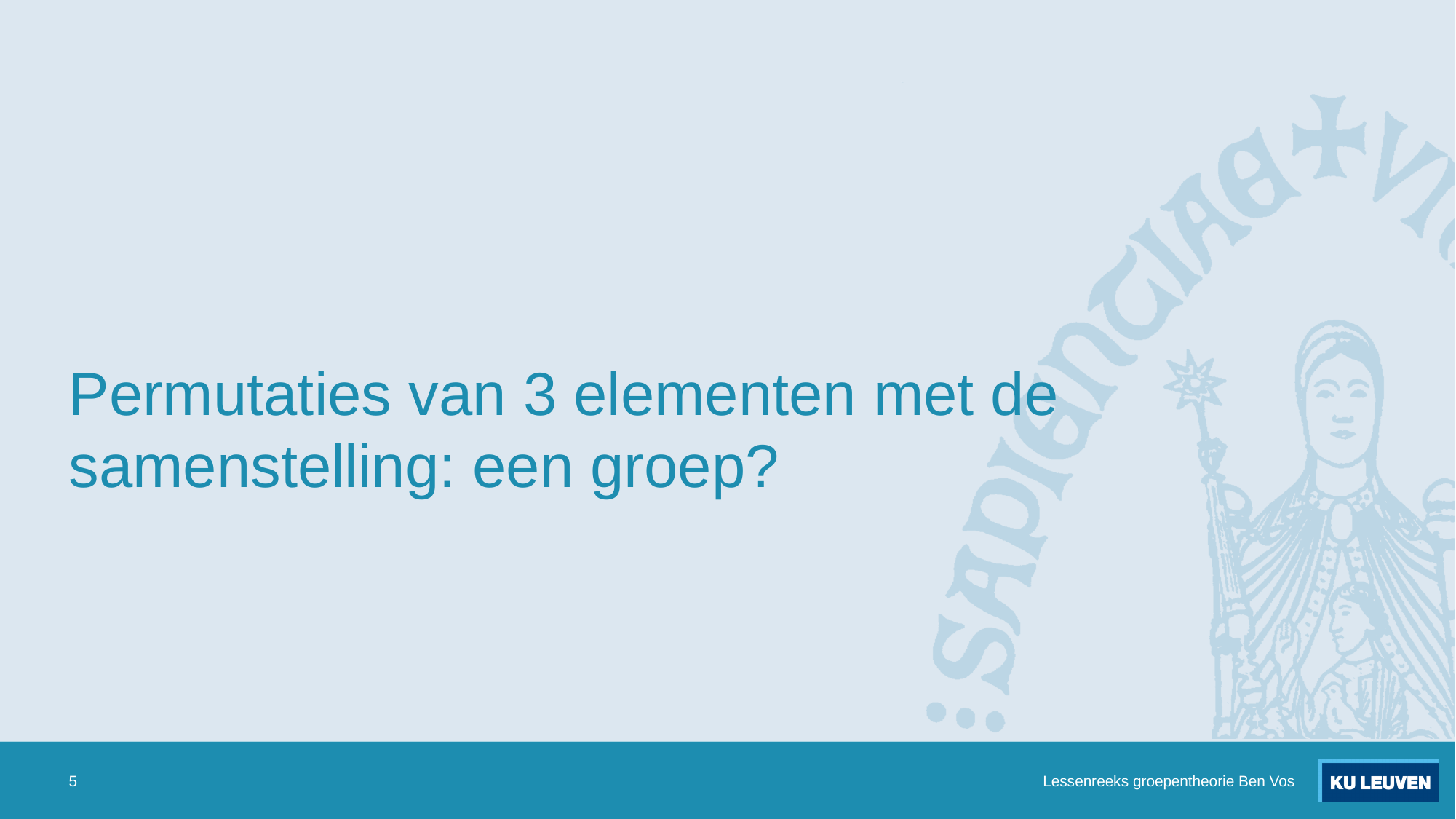

# Permutaties van 3 elementen met de samenstelling: een groep?

5
Lessenreeks groepentheorie Ben Vos